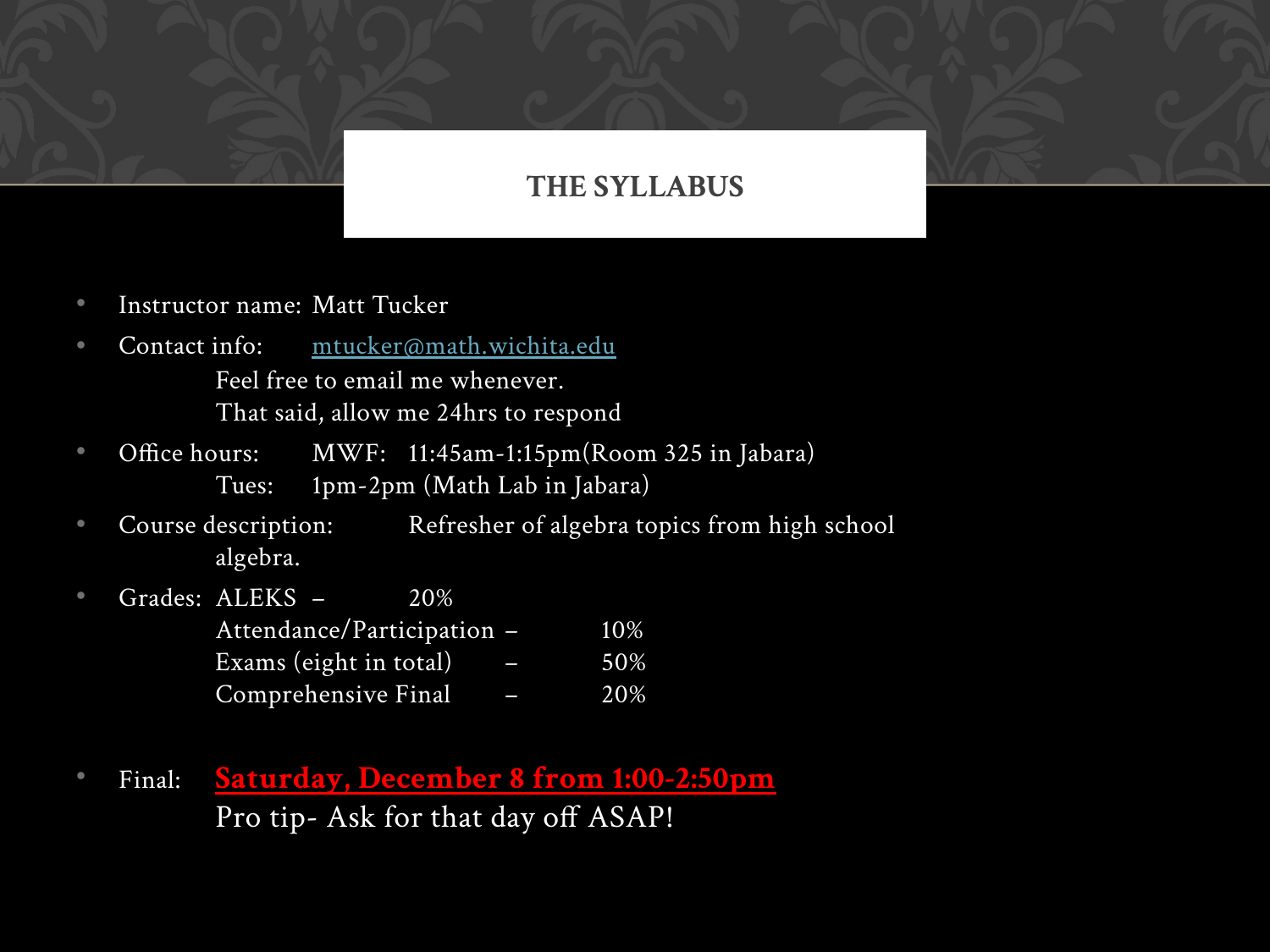

# The syllabus
Instructor name: 	Matt Tucker
Contact info:		mtucker@math.wichita.edu
			Feel free to email me whenever.
			That said, allow me 24hrs to respond
Office hours:		MWF: 	11:45am-1:15pm(Room 325 in Jabara)
			Tues:	1pm-2pm (Math Lab in Jabara)
Course description:	Refresher of algebra topics from high school
			algebra.
Grades:		ALEKS			–	20%
			Attendance/Participation	–	10%
			Exams (eight in total)	–	50%
			Comprehensive Final	–	20%

Final:			Saturday, December 8 from 1:00-2:50pm
			Pro tip- Ask for that day off ASAP!